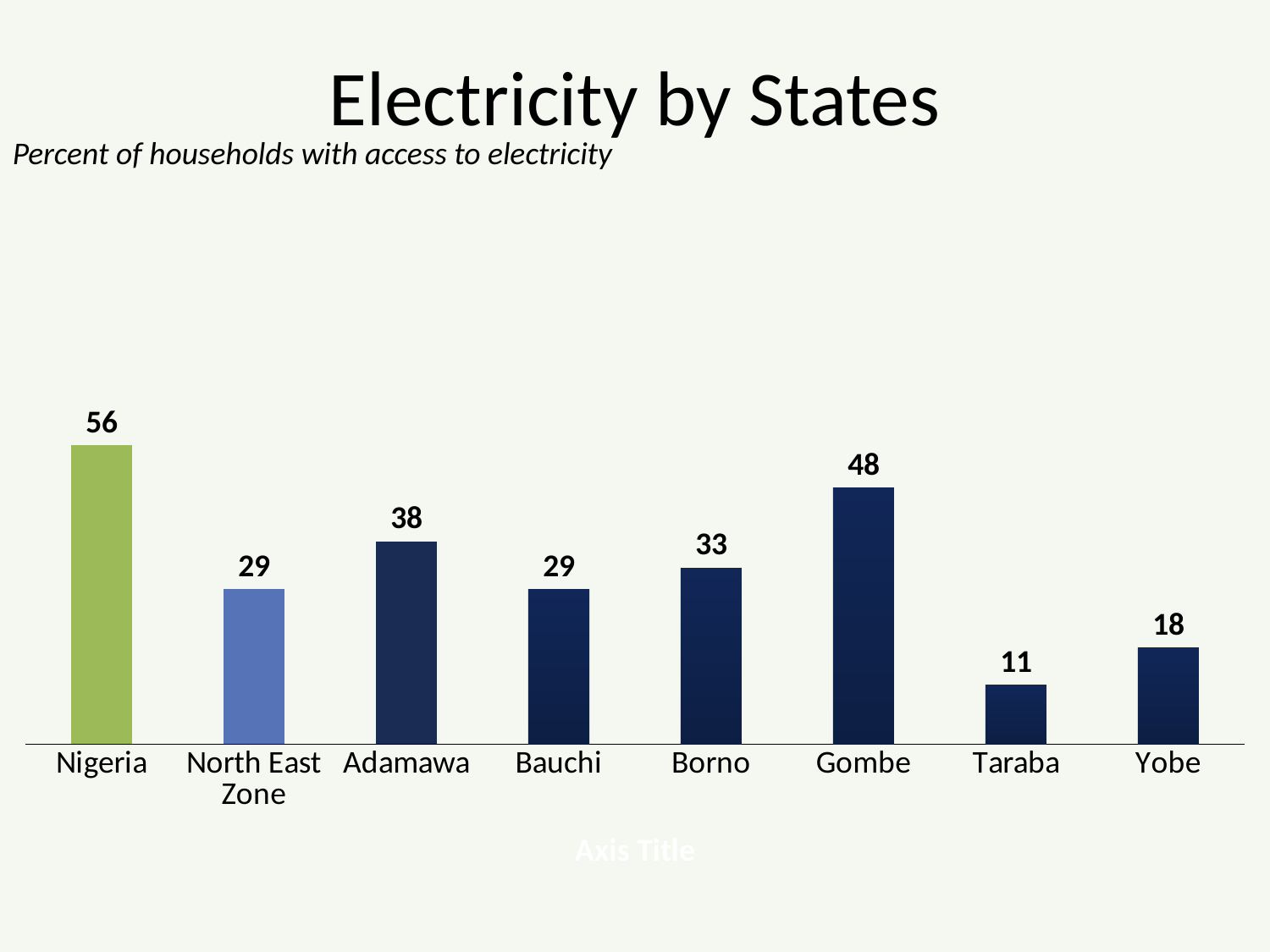

# Electricity by States
Percent of households with access to electricity

### Chart

| Category | Column1 |
|---|---|
| Nigeria | 56.0 |
| North East Zone | 29.0 |
| Adamawa | 38.0 |
| Bauchi | 29.0 |
| Borno | 33.0 |
| Gombe | 48.0 |
| Taraba | 11.0 |
| Yobe | 18.0 |